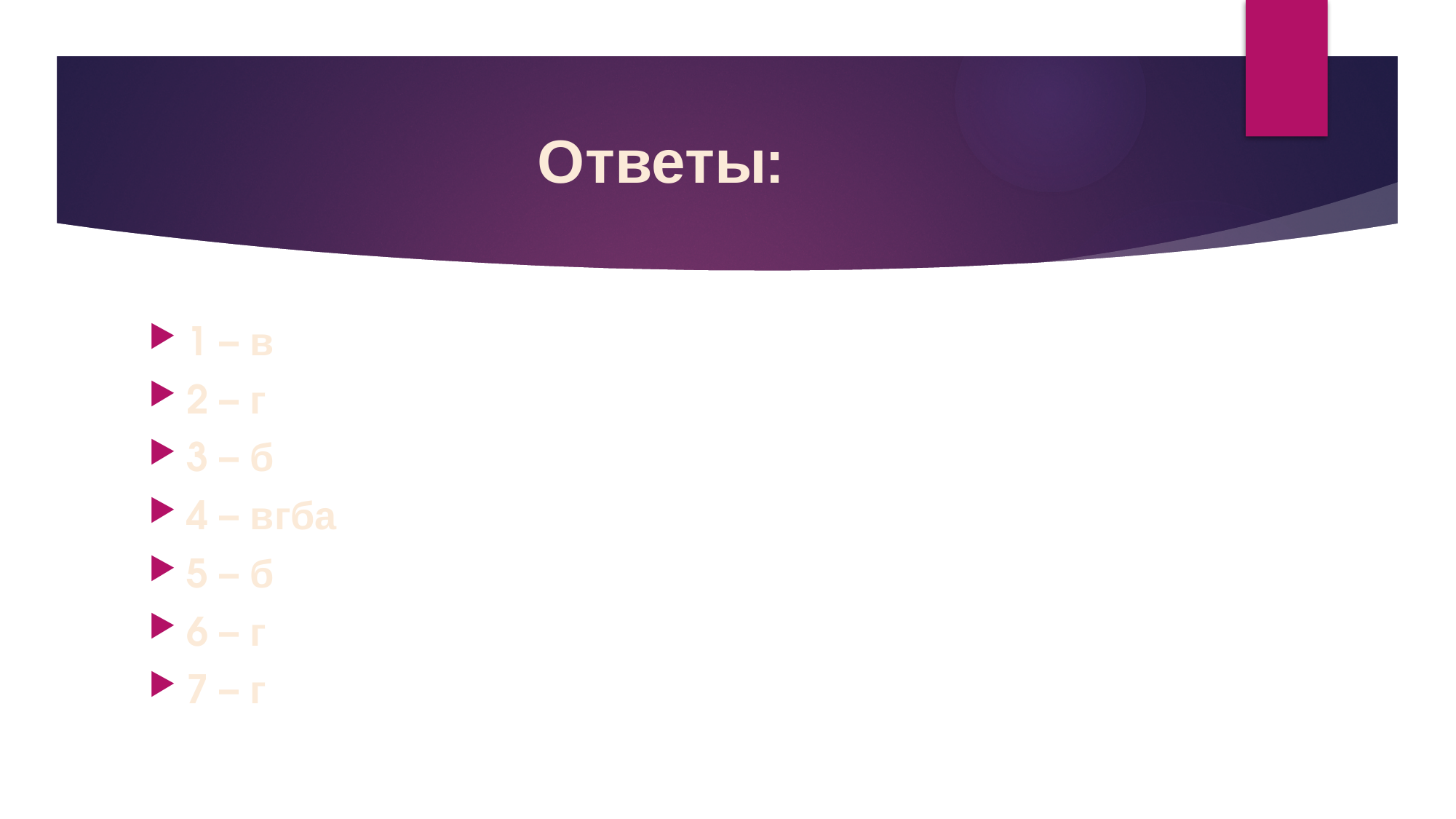

# Ответы:
1 – в
2 – г
3 – б
4 – вгба
5 – б
6 – г
7 – г